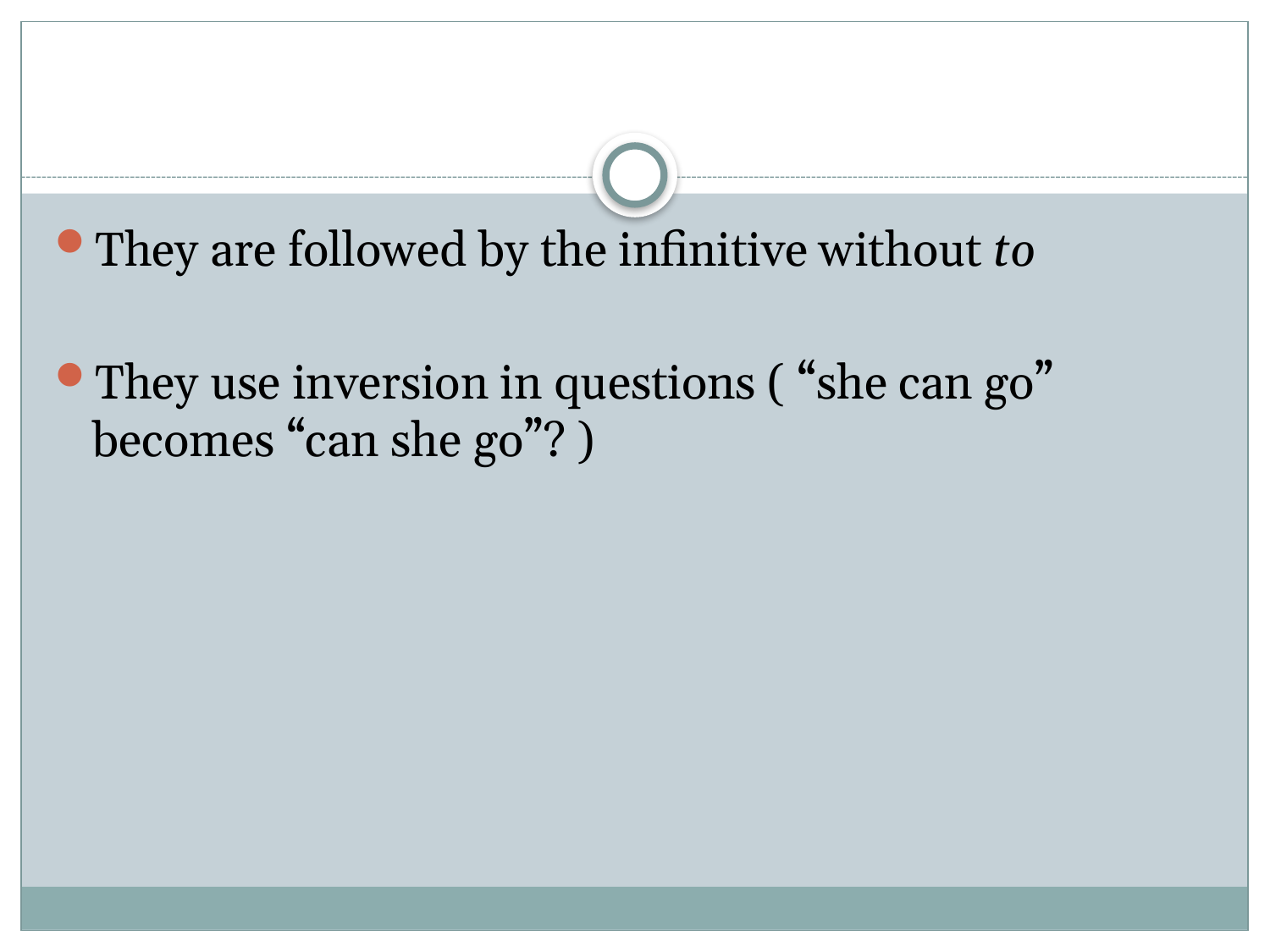

#
They are followed by the infinitive without to

They use inversion in questions ( “she can go” becomes “can she go”? )